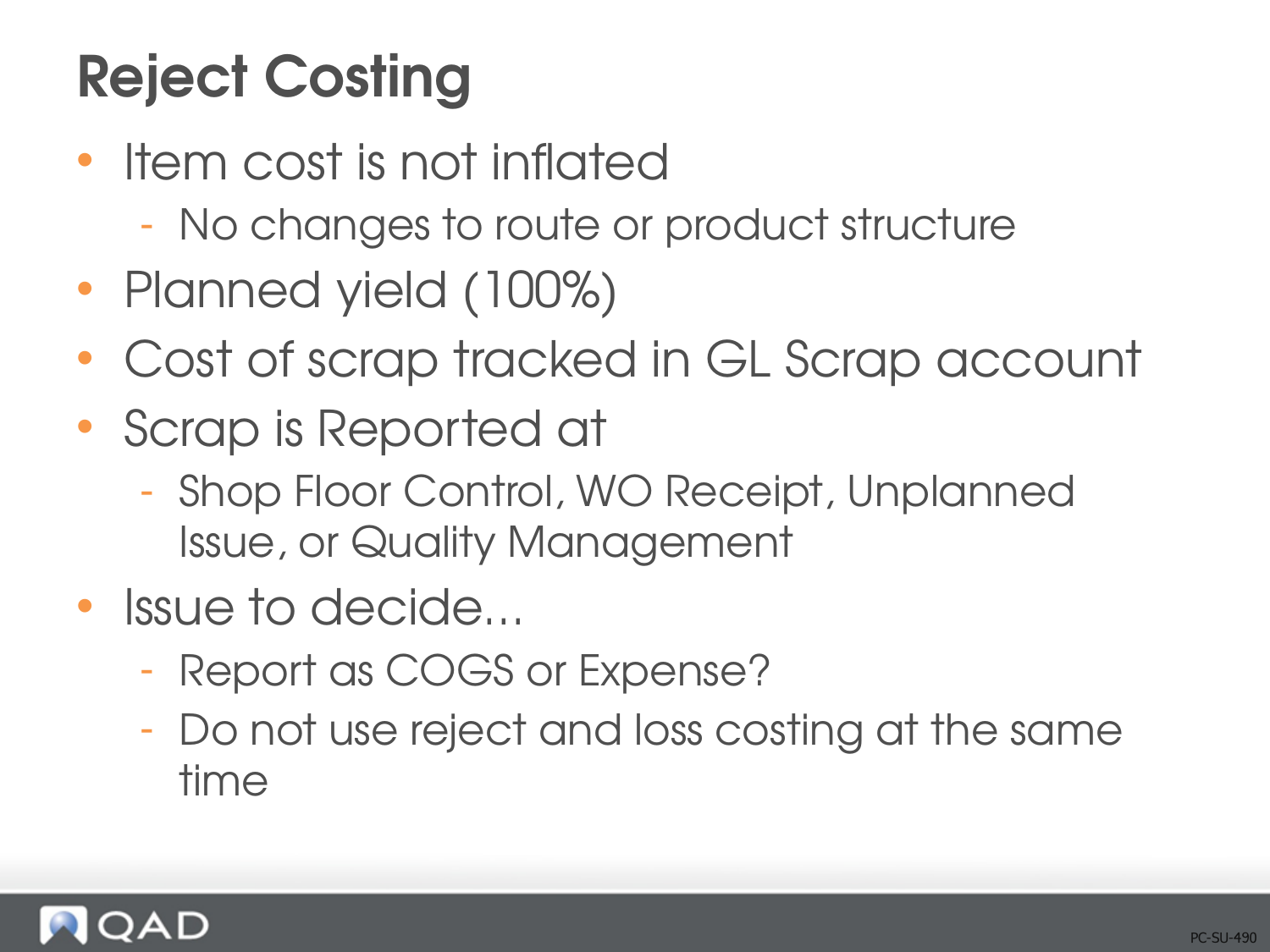

# Reject Costing
Item cost is not inflated
No changes to route or product structure
Planned yield (100%)
Cost of scrap tracked in GL Scrap account
Scrap is Reported at
Shop Floor Control, WO Receipt, Unplanned Issue, or Quality Management
Issue to decide…
Report as COGS or Expense?
Do not use reject and loss costing at the same time

PC-SU-490